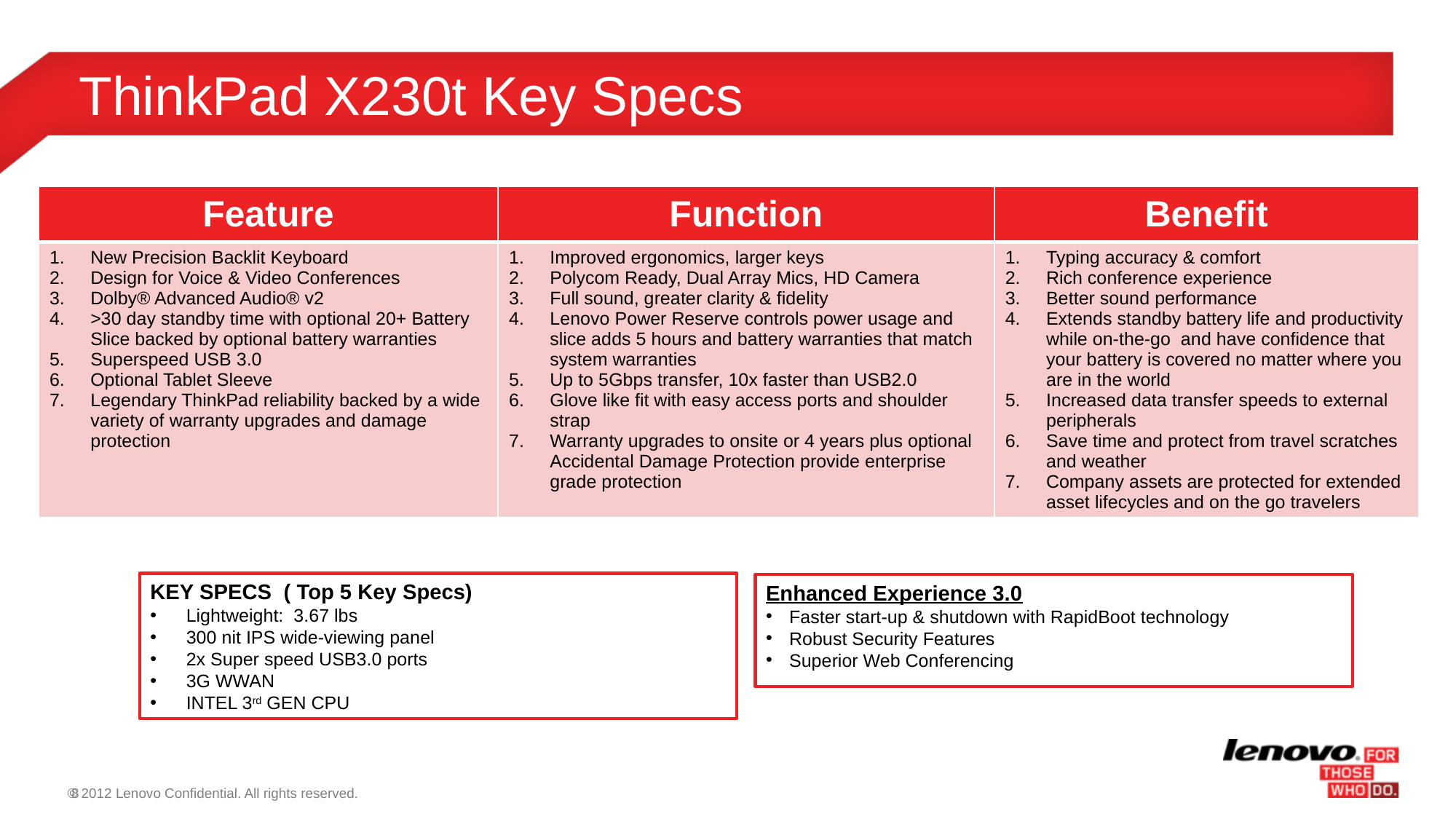

# ThinkPad X230t Key Specs
| Feature | Function | Benefit |
| --- | --- | --- |
| New Precision Backlit Keyboard Design for Voice & Video Conferences Dolby® Advanced Audio® v2 >30 day standby time with optional 20+ Battery Slice backed by optional battery warranties Superspeed USB 3.0 Optional Tablet Sleeve Legendary ThinkPad reliability backed by a wide variety of warranty upgrades and damage protection | Improved ergonomics, larger keys Polycom Ready, Dual Array Mics, HD Camera Full sound, greater clarity & fidelity Lenovo Power Reserve controls power usage and slice adds 5 hours and battery warranties that match system warranties Up to 5Gbps transfer, 10x faster than USB2.0 Glove like fit with easy access ports and shoulder strap Warranty upgrades to onsite or 4 years plus optional Accidental Damage Protection provide enterprise grade protection | Typing accuracy & comfort Rich conference experience Better sound performance Extends standby battery life and productivity while on-the-go and have confidence that your battery is covered no matter where you are in the world Increased data transfer speeds to external peripherals Save time and protect from travel scratches and weather Company assets are protected for extended asset lifecycles and on the go travelers |
KEY SPECS  ( Top 5 Key Specs)
  Lightweight:  3.67 lbs
  300 nit IPS wide-viewing panel
  2x Super speed USB3.0 ports
  3G WWAN
  INTEL 3rd GEN CPU
Enhanced Experience 3.0
  Faster start-up & shutdown with RapidBoot technology
  Robust Security Features
  Superior Web Conferencing